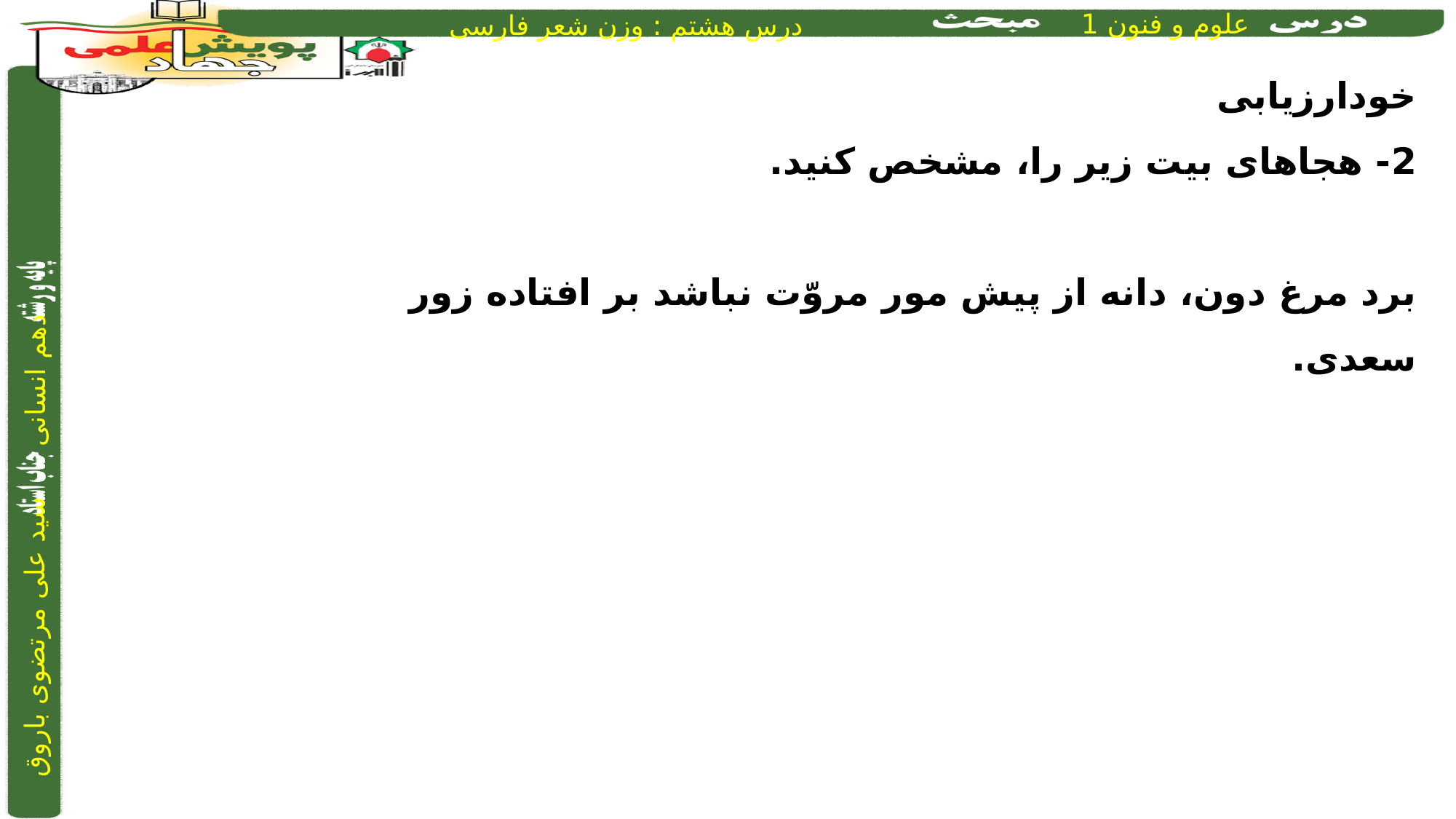

خودارزیابی
2- هجاهای بیت زیر را، مشخص کنید.

برد مرغ دون، دانه از پیش مور 	مروّت نباشد بر افتاده زور				سعدی.